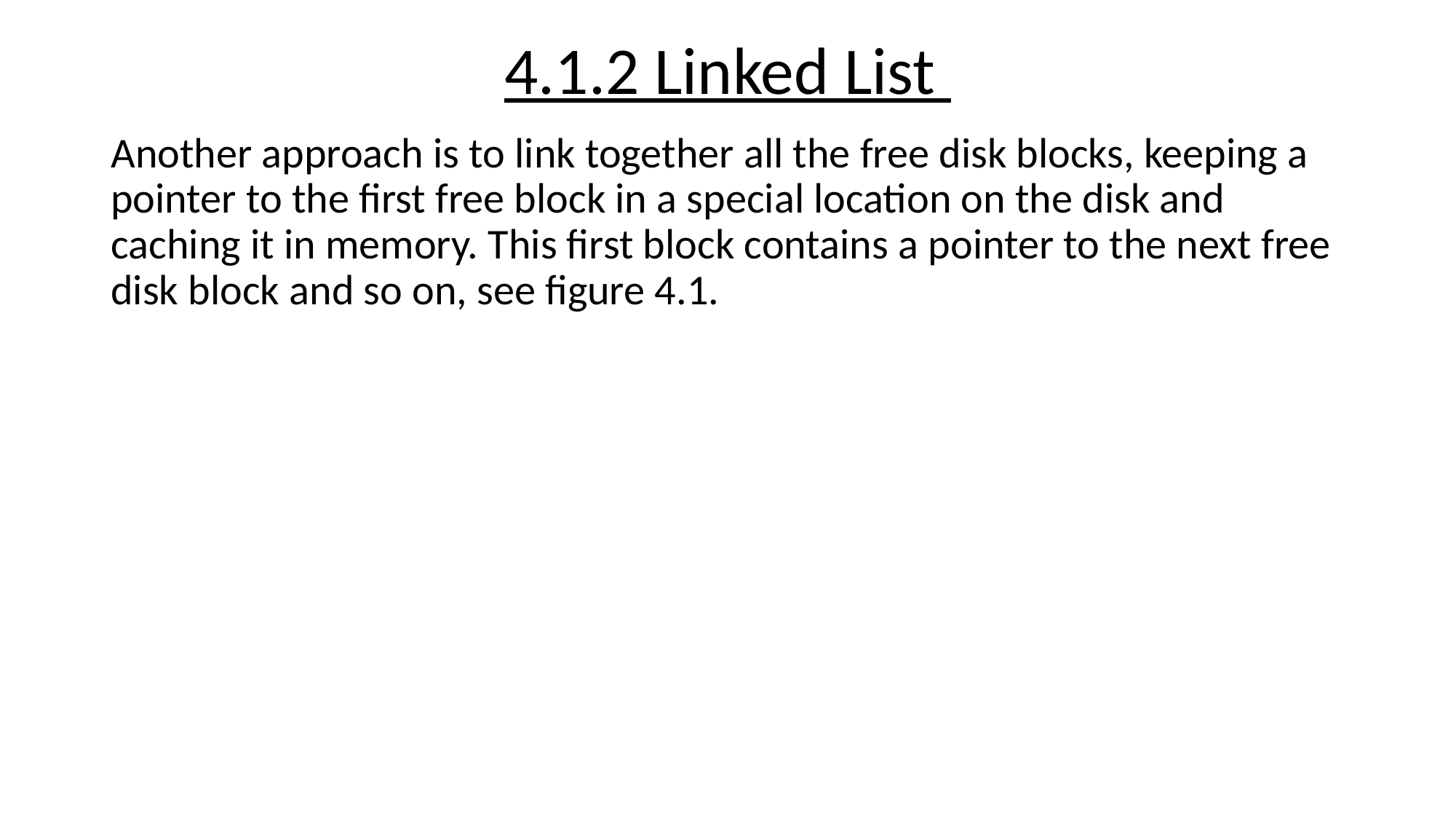

# 4.1.2 Linked List

Another approach is to link together all the free disk blocks, keeping a pointer to the first free block in a special location on the disk and caching it in memory. This first block contains a pointer to the next free disk block and so on, see figure 4.1.